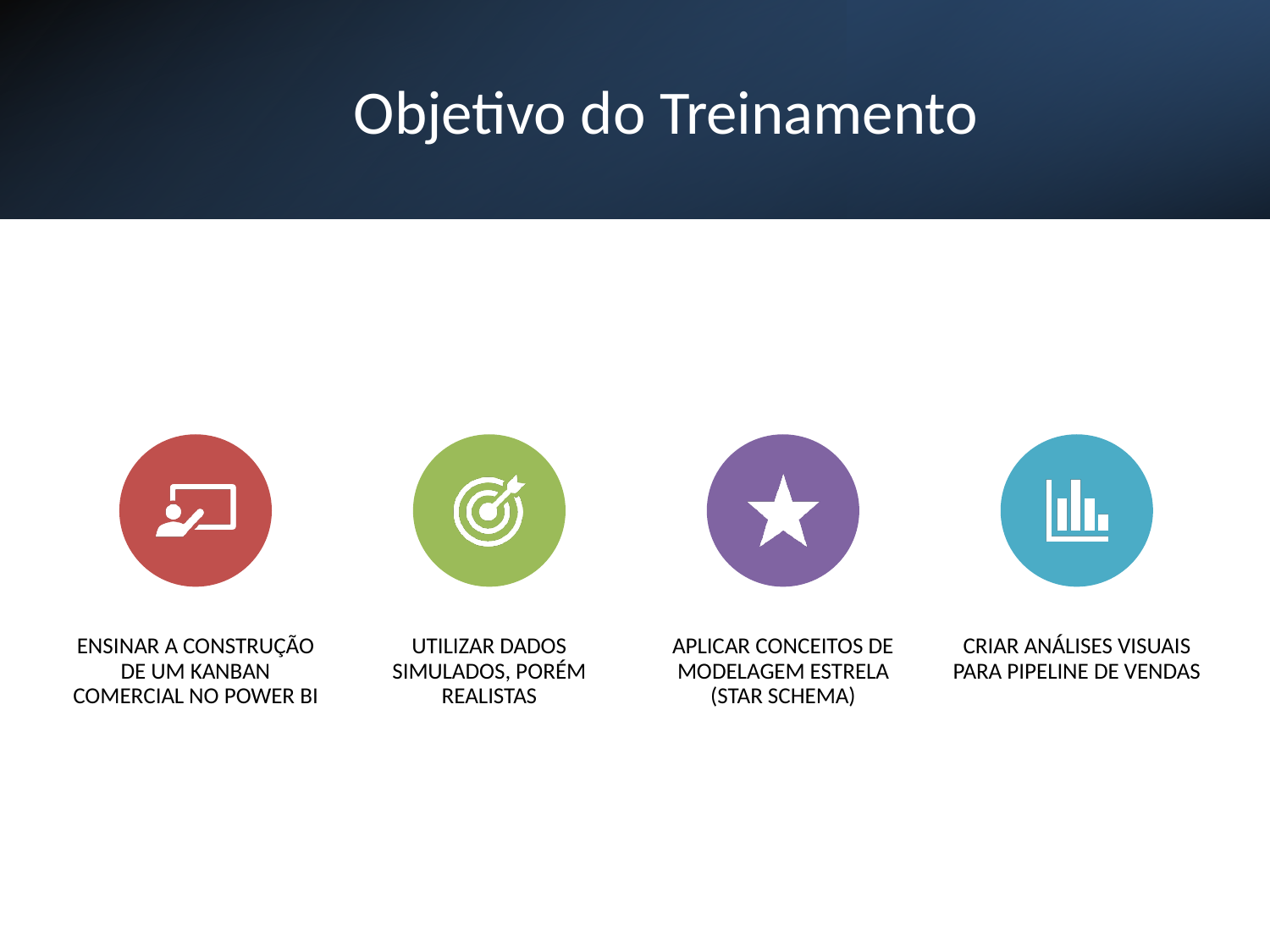

# Objetivo do Treinamento
Ensinar a construção de um Kanban Comercial no Power BI
Utilizar dados simulados, porém realistas
Aplicar conceitos de modelagem estrela (Star Schema)
Criar análises visuais para pipeline de vendas